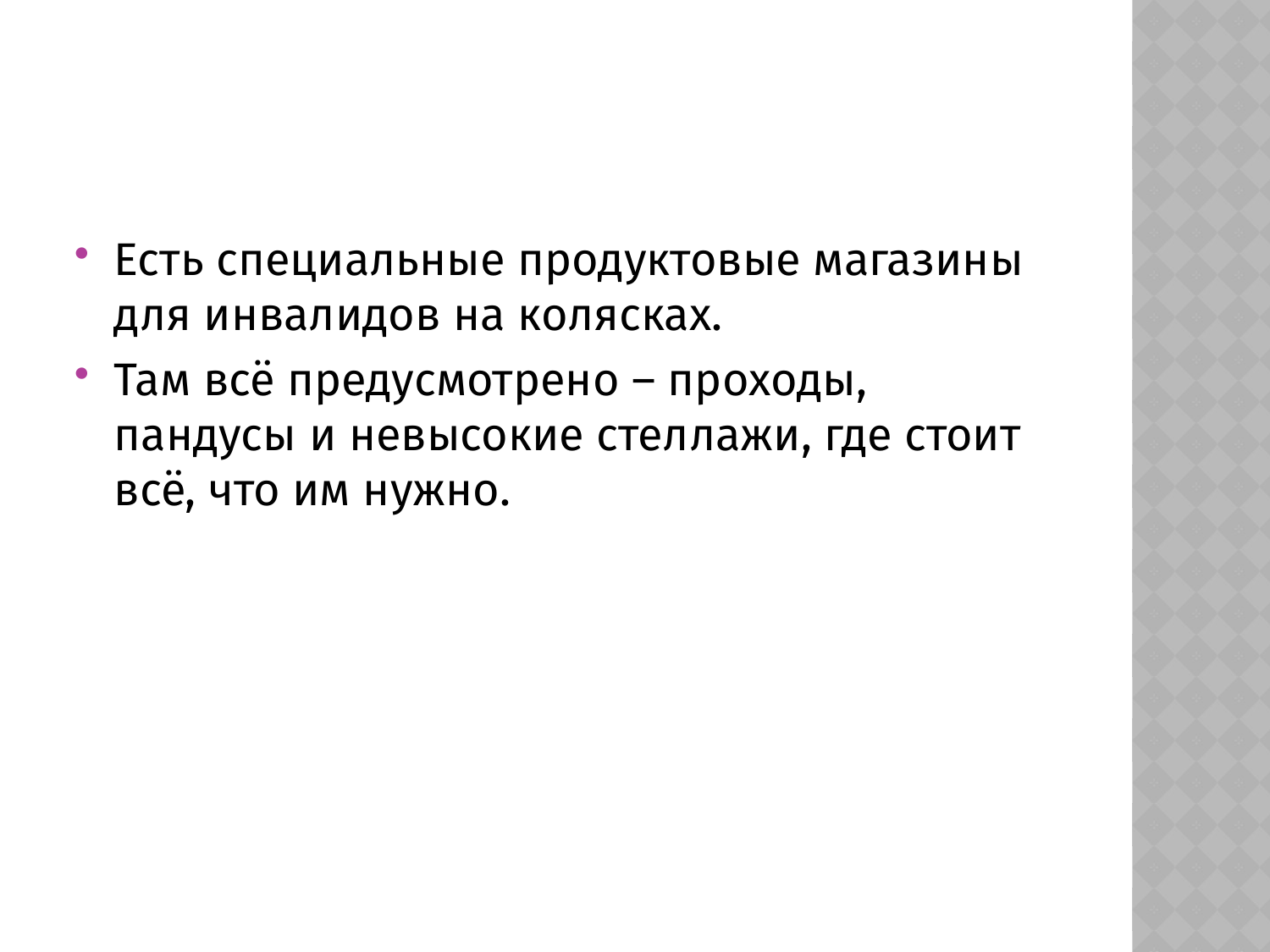

#
Есть специальные продуктовые магазины для инвалидов на колясках.
Там всё предусмотрено – проходы, пандусы и невысокие стеллажи, где стоит всё, что им нужно.